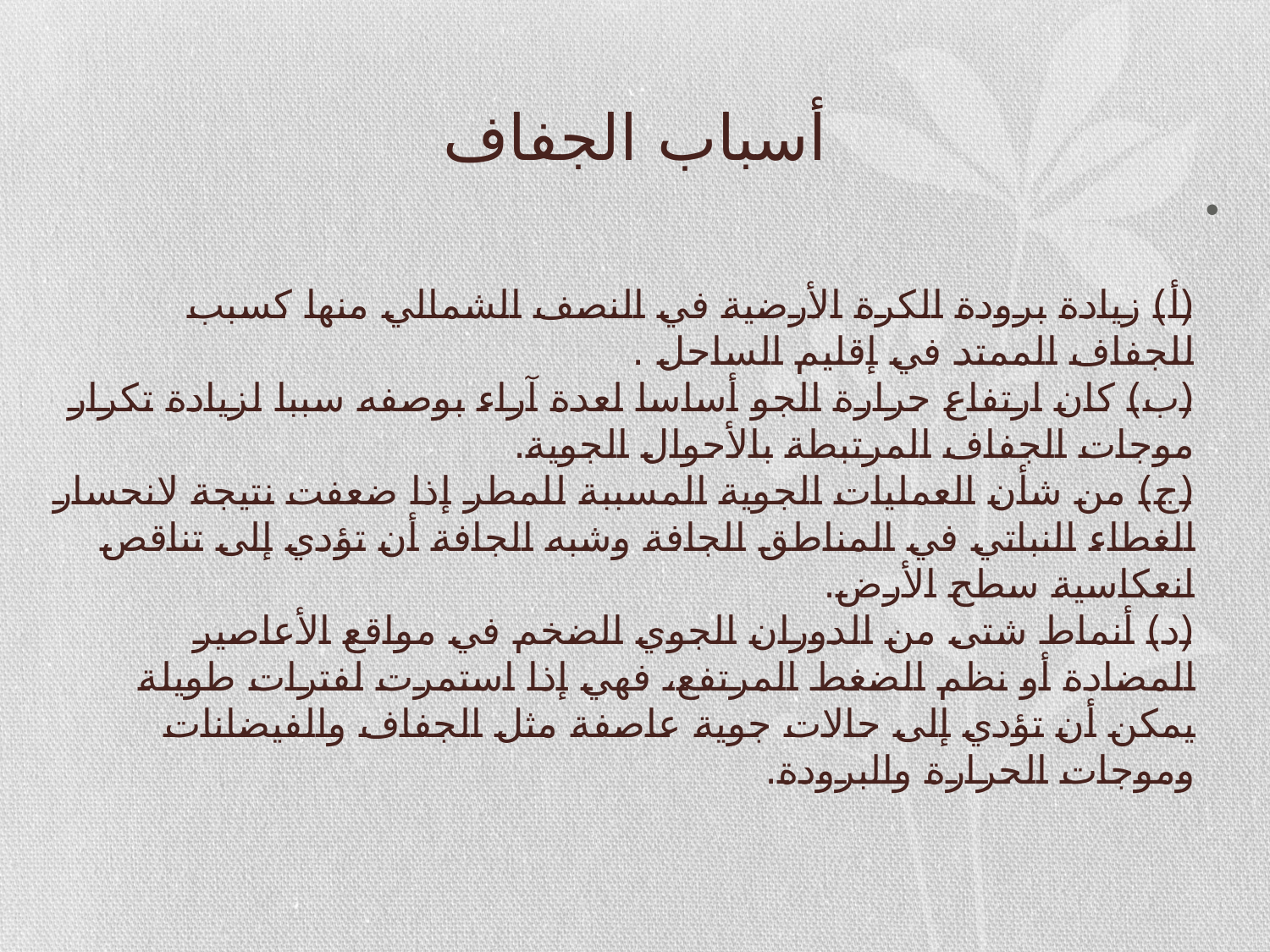

# أسباب الجفاف
(أ) زيادة برودة الكرة الأرضية في النصف الشمالي منها كسبب للجفاف الممتد في إقليم الساحل .
(ب) كان ارتفاع حرارة الجو أساسا لعدة آراء بوصفه سببا لزيادة تكرار موجات الجفاف المرتبطة بالأحوال الجوية.
(ج) من شأن العمليات الجوية المسببة للمطر إذا ضعفت نتيجة لانحسار الغطاء النباتي في المناطق الجافة وشبه الجافة أن تؤدي إلى تناقص انعكاسية سطح الأرض.
(د) أنماط شتى من الدوران الجوي الضخم في مواقع الأعاصير المضادة أو نظم الضغط المرتفع، فهي إذا استمرت لفترات طويلة يمكن أن تؤدي إلى حالات جوية عاصفة مثل الجفاف والفيضانات وموجات الحرارة والبرودة.